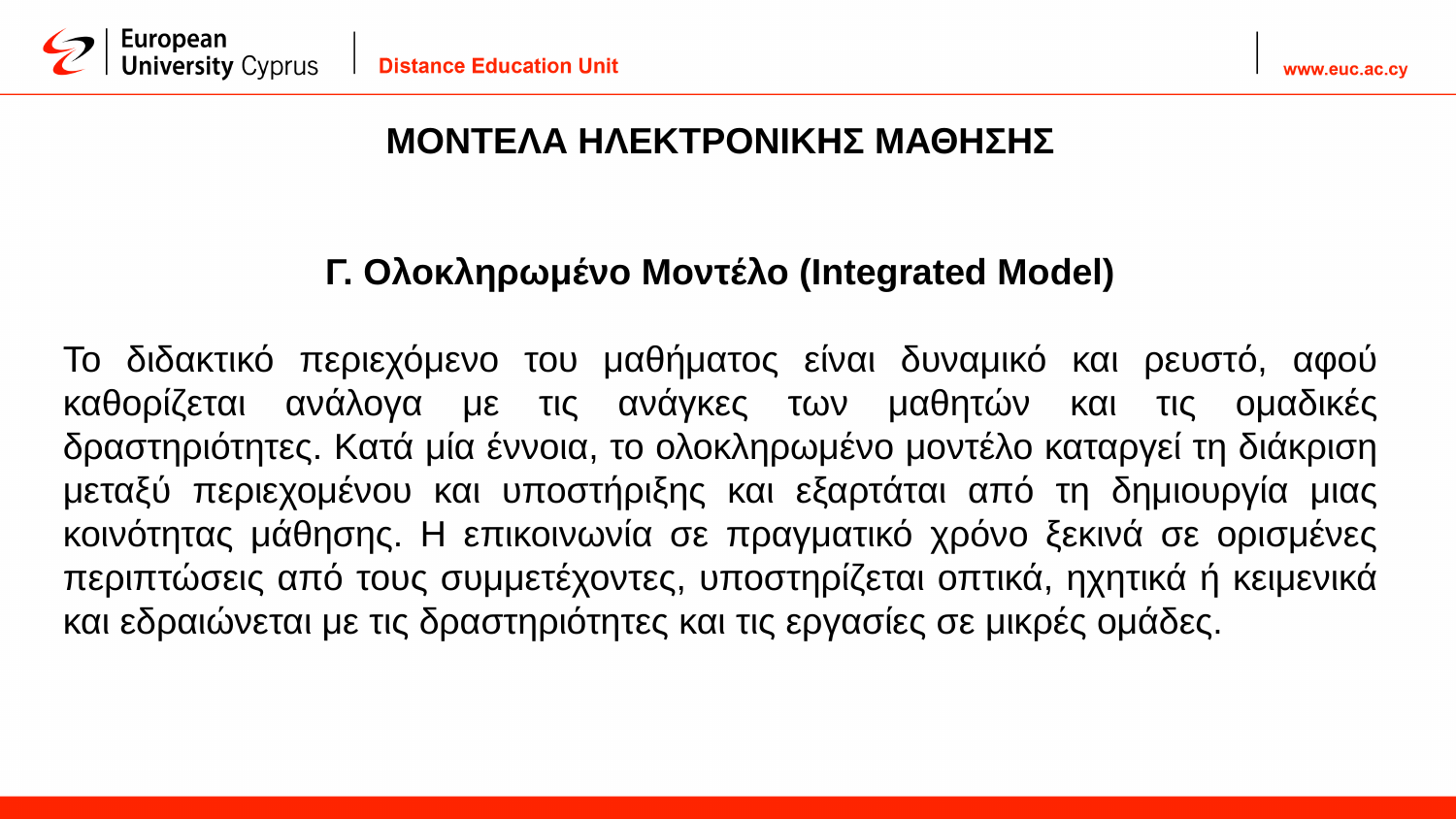

ΜΟΝΤΕΛΑ ΗΛΕΚΤΡΟΝΙΚΗΣ ΜΑΘΗΣΗΣ

Γ. Ολοκληρωμένο Μοντέλο (Integrated Model)

Το διδακτικό περιεχόμενο του μαθήματος είναι δυναμικό και ρευστό, αφού καθορίζεται ανάλογα με τις ανάγκες των μαθητών και τις ομαδικές δραστηριότητες. Κατά μία έννοια, το ολοκληρωμένο μοντέλο καταργεί τη διάκριση μεταξύ περιεχομένου και υποστήριξης και εξαρτάται από τη δημιουργία μιας κοινότητας μάθησης. Η επικοινωνία σε πραγματικό χρόνο ξεκινά σε ορισμένες περιπτώσεις από τους συμμετέχοντες, υποστηρίζεται οπτικά, ηχητικά ή κειμενικά και εδραιώνεται με τις δραστηριότητες και τις εργασίες σε μικρές ομάδες.